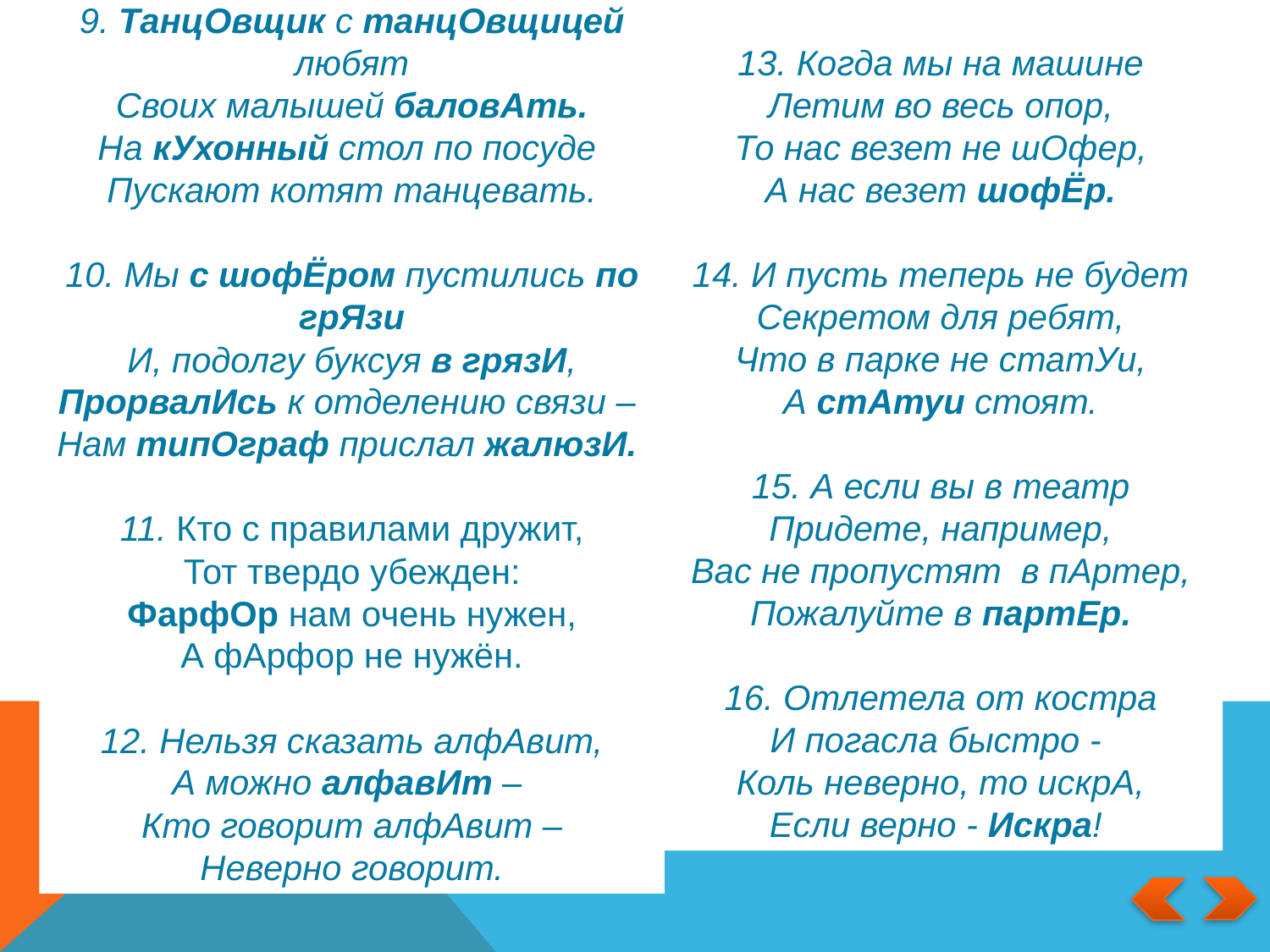

13. Когда мы на машине
Летим во весь опор,
То нас везет не шОфер,
А нас везет шофЁр.

14. И пусть теперь не будет
Секретом для ребят,
Что в парке не статУи,
А стАтуи стоят.

15. А если вы в театр
Придете, например,
Вас не пропустят  в пАртер,
Пожалуйте в партЕр.

16. Отлетела от костра
И погасла быстро -
Коль неверно, то искрА,
Если верно - Искра!
9. ТанцОвщик с танцОвщицей любят
Своих малышей баловАть.
На кУхонный стол по посуде
Пускают котят танцевать.

10. Мы с шофЁром пустились по грЯзи
И, подолгу буксуя в грязИ,
ПрорвалИсь к отделению связи –
Нам типОграф прислал жалюзИ.
11. Кто с правилами дружит,
Тот твердо убежден:
ФарфОр нам очень нужен,
А фАрфор не нужён.

12. Нельзя сказать алфАвит,
А можно алфавИт –
Кто говорит алфАвит –
Неверно говорит.